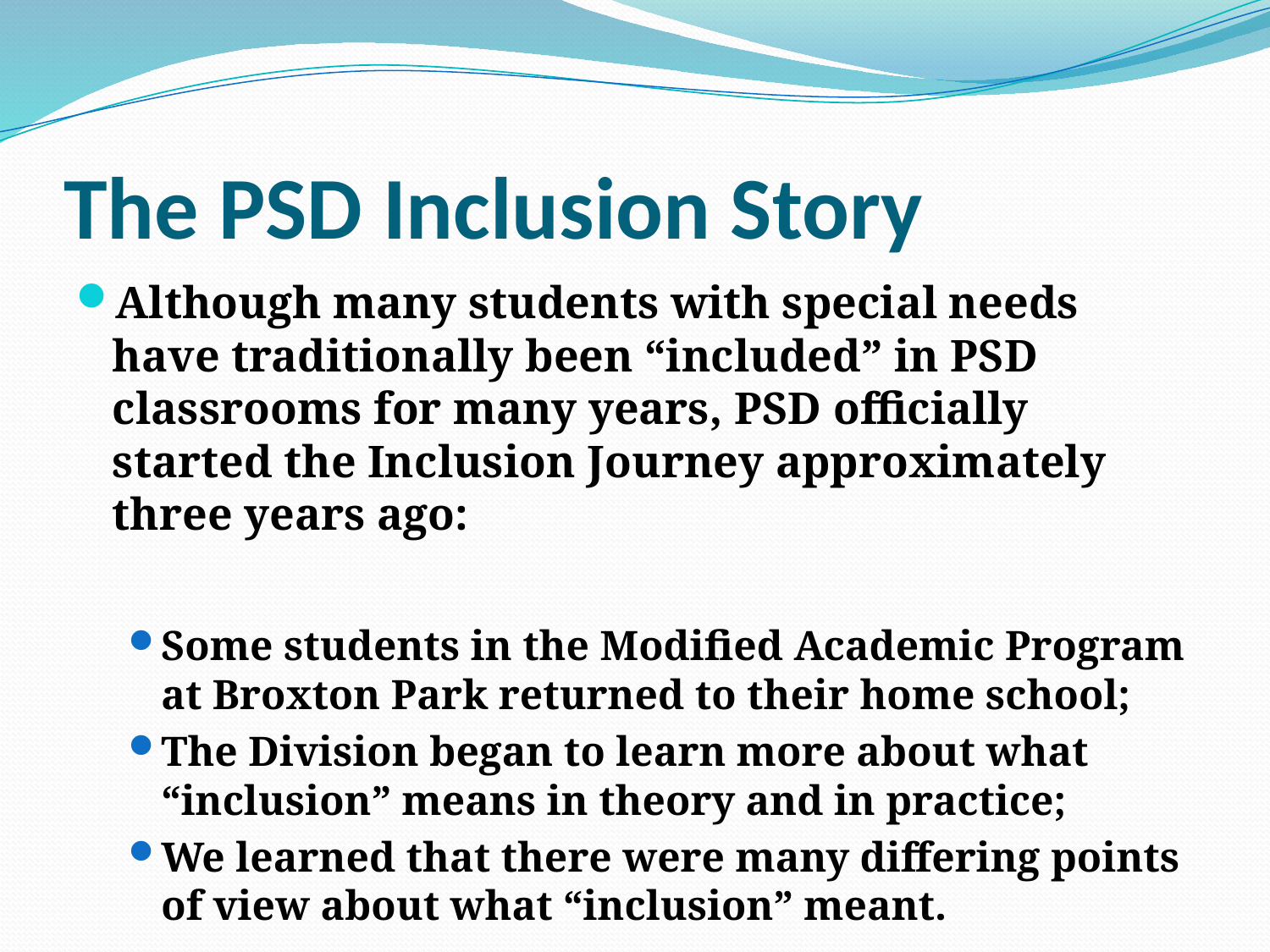

# The PSD Inclusion Story
Although many students with special needs have traditionally been “included” in PSD classrooms for many years, PSD officially started the Inclusion Journey approximately three years ago:

Some students in the Modified Academic Program at Broxton Park returned to their home school;
The Division began to learn more about what “inclusion” means in theory and in practice;
We learned that there were many differing points of view about what “inclusion” meant.